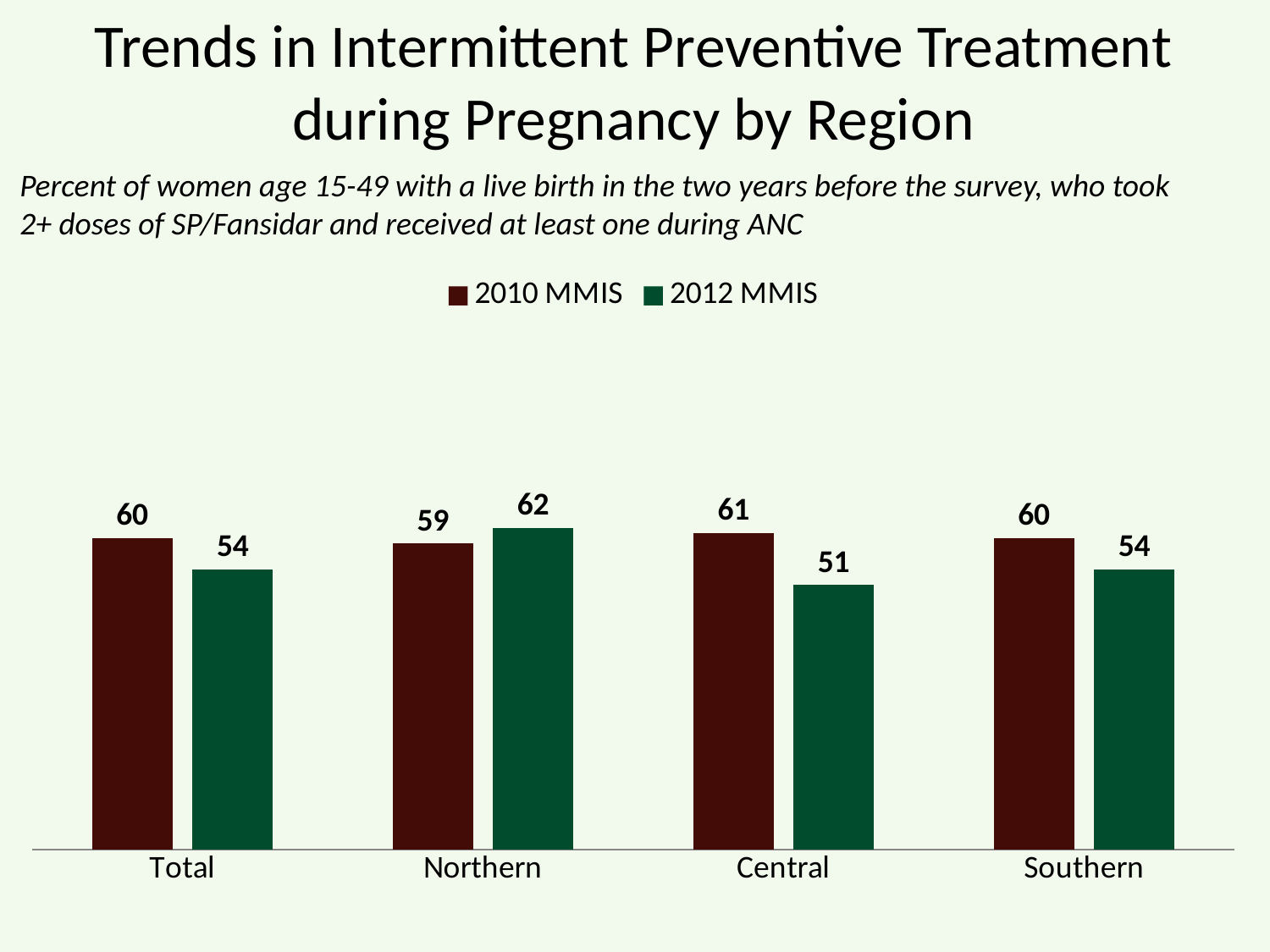

Trends in Intermittent Preventive Treatment during Pregnancy by Region
Percent of women age 15-49 with a live birth in the two years before the survey, who took 2+ doses of SP/Fansidar and received at least one during ANC

### Chart

| Category | 2010 MMIS | 2012 MMIS |
|---|---|---|
| Total | 60.0 | 54.0 |
| Northern | 59.0 | 62.0 |
| Central | 61.0 | 51.0 |
| Southern | 60.0 | 54.0 |